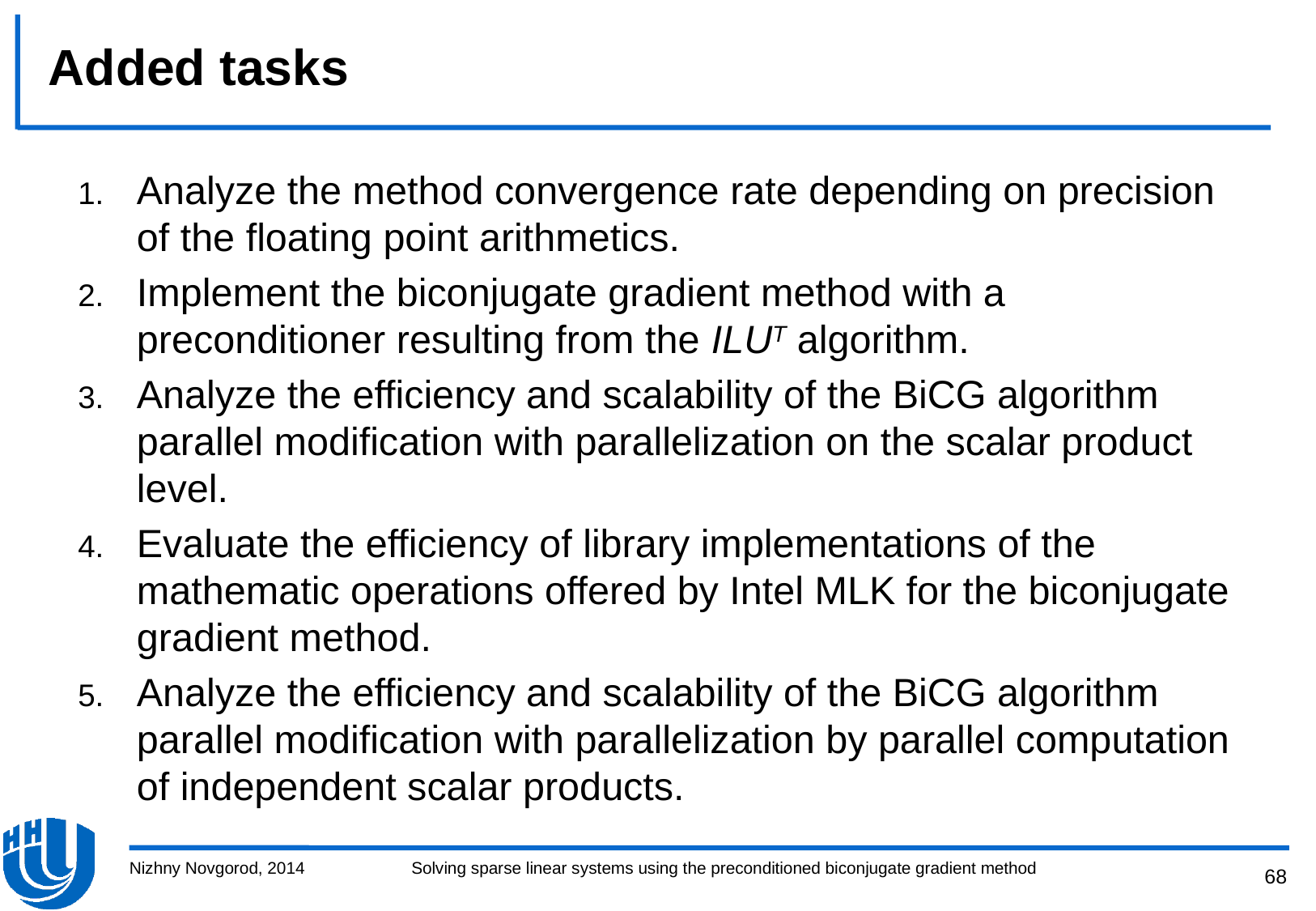

# Added tasks
Analyze the method convergence rate depending on precision of the floating point arithmetics.
Implement the biconjugate gradient method with a preconditioner resulting from the ILUT algorithm.
Analyze the efficiency and scalability of the BiCG algorithm parallel modification with parallelization on the scalar product level.
Evaluate the efficiency of library implementations of the mathematic operations offered by Intel MLK for the biconjugate gradient method.
Analyze the efficiency and scalability of the BiCG algorithm parallel modification with parallelization by parallel computation of independent scalar products.
Nizhny Novgorod, 2014
Solving sparse linear systems using the preconditioned biconjugate gradient method